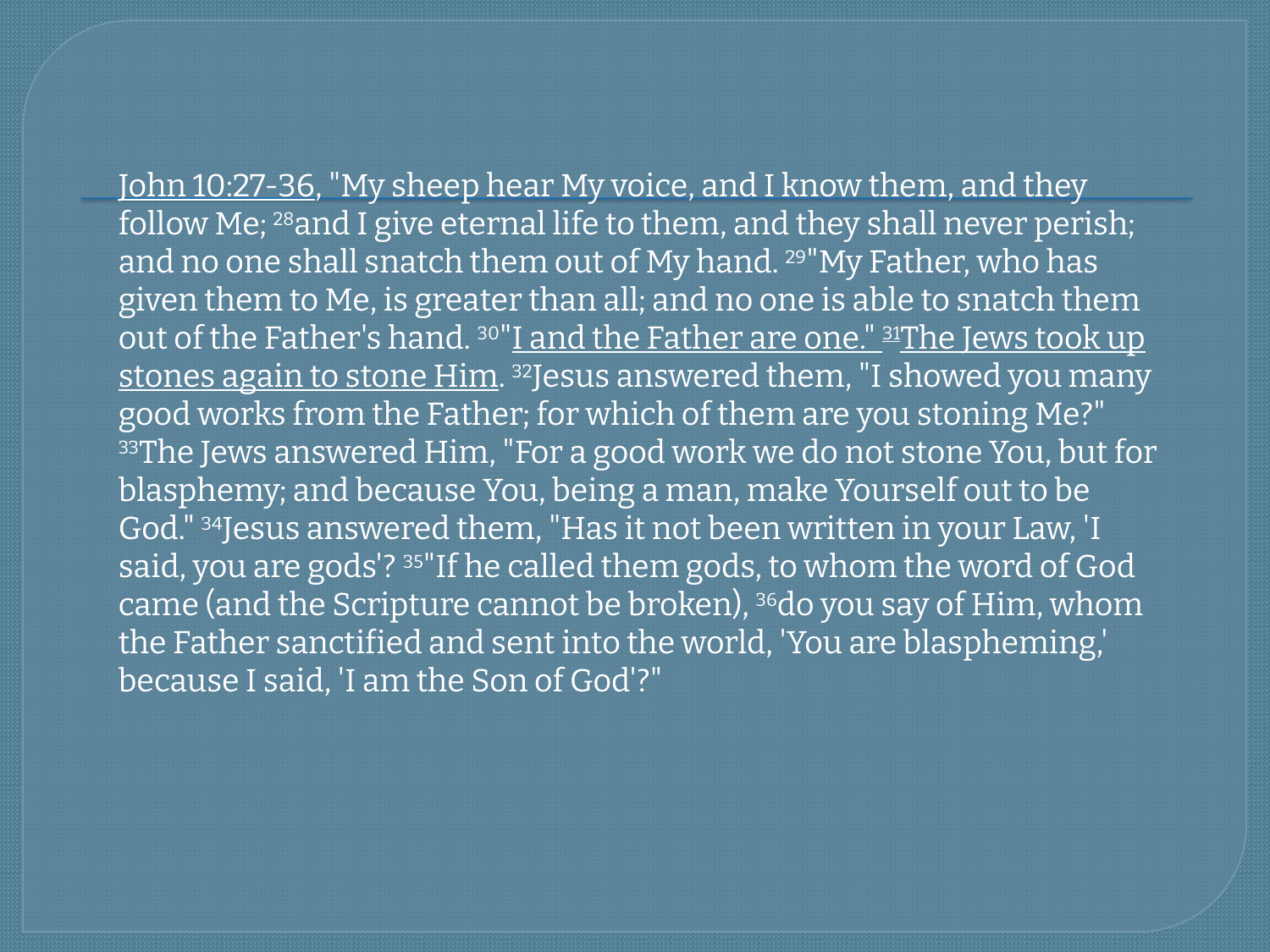

John 10:27-36, "My sheep hear My voice, and I know them, and they follow Me; 28and I give eternal life to them, and they shall never perish; and no one shall snatch them out of My hand. 29"My Father, who has given them to Me, is greater than all; and no one is able to snatch them out of the Father's hand. 30"I and the Father are one." 31The Jews took up stones again to stone Him. 32Jesus answered them, "I showed you many good works from the Father; for which of them are you stoning Me?" 33The Jews answered Him, "For a good work we do not stone You, but for blasphemy; and because You, being a man, make Yourself out to be God." 34Jesus answered them, "Has it not been written in your Law, 'I said, you are gods'? 35"If he called them gods, to whom the word of God came (and the Scripture cannot be broken), 36do you say of Him, whom the Father sanctified and sent into the world, 'You are blaspheming,' because I said, 'I am the Son of God'?"